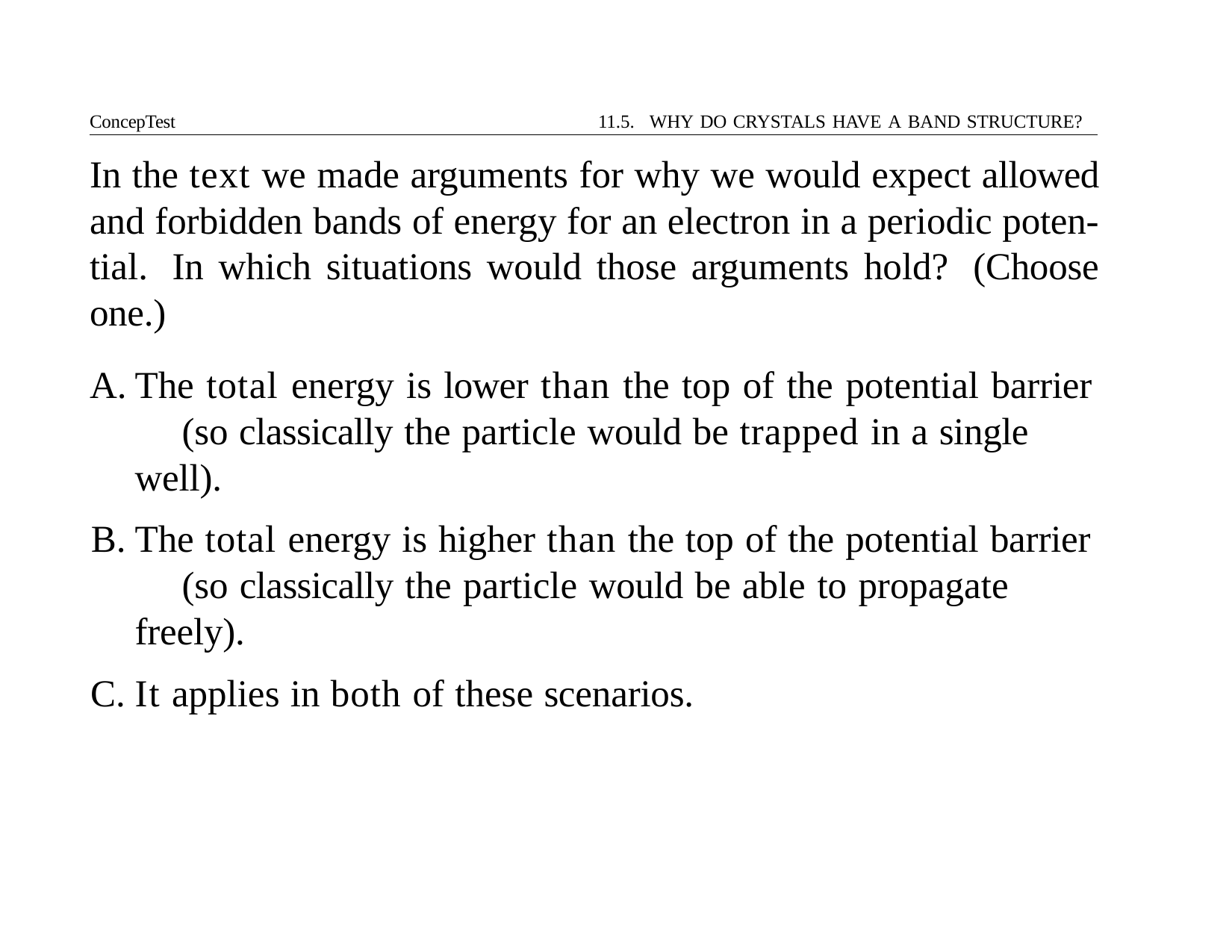

ConcepTest	11.5.  WHY DO CRYSTALS HAVE A BAND STRUCTURE?

# In the text we made arguments for why we would expect allowed and forbidden bands of energy for an electron in a periodic poten- tial.  In which situations would those arguments hold?  (Choose one.)
The total energy is lower than the top of the potential barrier 	(so classically the particle would be trapped in a single well).
The total energy is higher than the top of the potential barrier 	(so classically the particle would be able to propagate freely).
It applies in both of these scenarios.